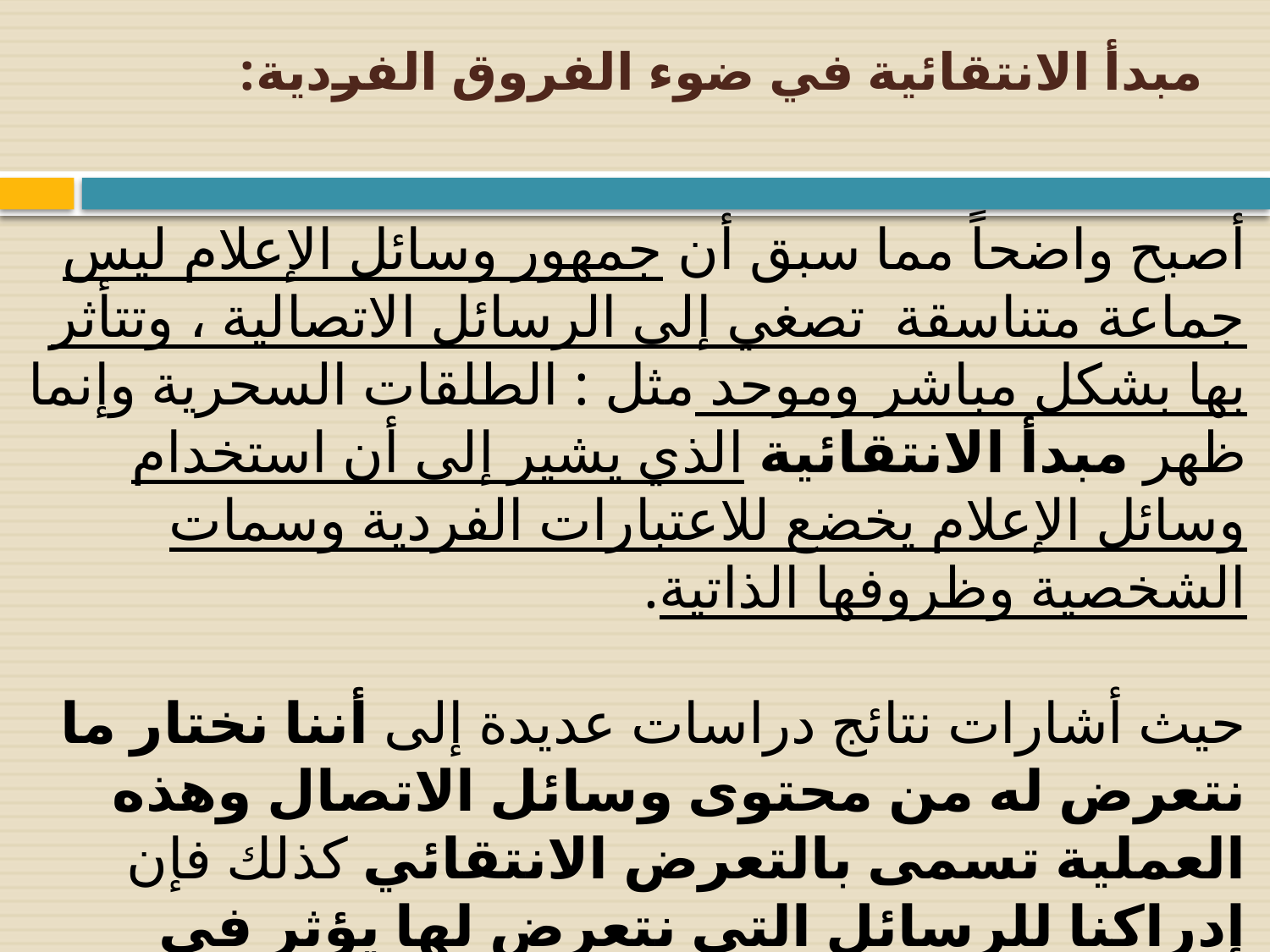

# مبدأ الانتقائية في ضوء الفروق الفردية:

أصبح واضحاً مما سبق أن جمهور وسائل الإعلام ليس جماعة متناسقة  تصغي إلى الرسائل الاتصالية ، وتتأثر بها بشكل مباشر وموحد مثل : الطلقات السحرية وإنما ظهر مبدأ الانتقائية الذي يشير إلى أن استخدام وسائل الإعلام يخضع للاعتبارات الفردية وسمات الشخصية وظروفها الذاتية.

حيث أشارات نتائج دراسات عديدة إلى أننا نختار ما نتعرض له من محتوى وسائل الاتصال وهذه العملية تسمى بالتعرض الانتقائي كذلك فإن إدراكنا للرسائل التي نتعرض لها يؤثر في طبيعة ردود أفعالنا، وتعرف هذه العملية بالإدراك الانتقائي وبسبب الإدراك الانتقائي فإن الفرد يتذكر فقط الجوانب التي تؤكد أفكاره وتتفق معها.